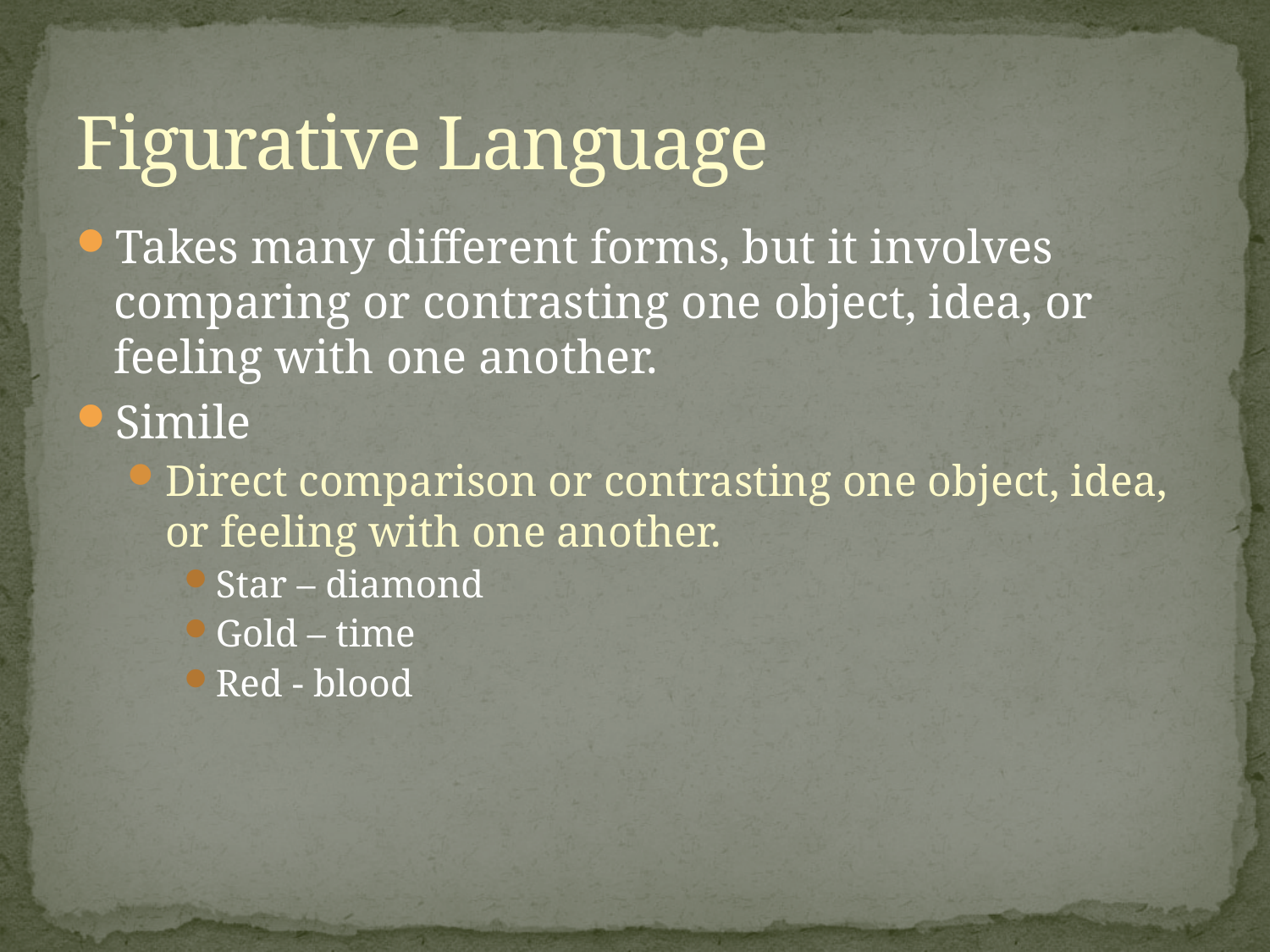

# Figurative Language
Takes many different forms, but it involves comparing or contrasting one object, idea, or feeling with one another.
Simile
Direct comparison or contrasting one object, idea, or feeling with one another.
Star – diamond
Gold – time
Red - blood